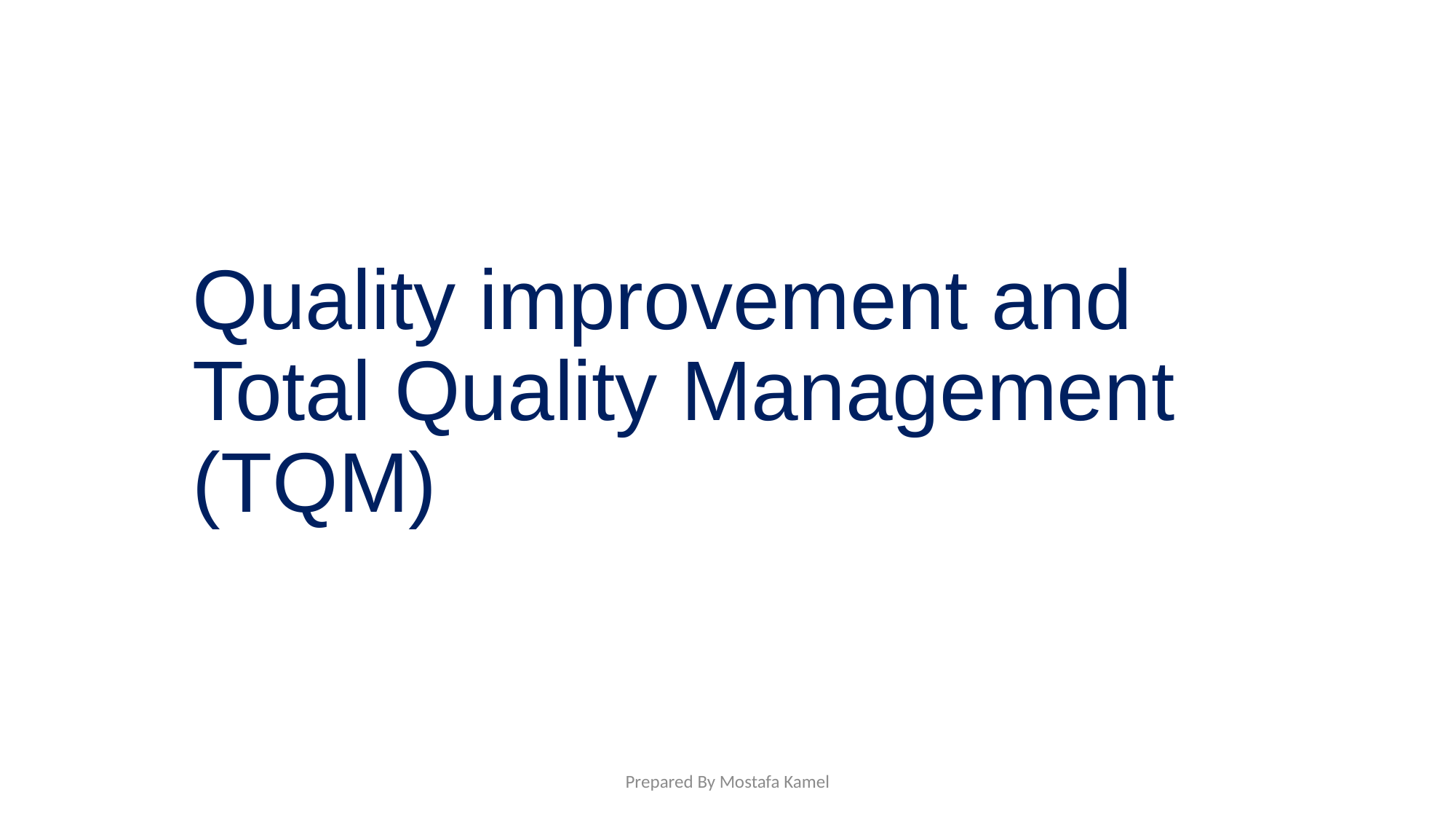

# Quality improvement and Total Quality Management (TQM)
Prepared By Mostafa Kamel